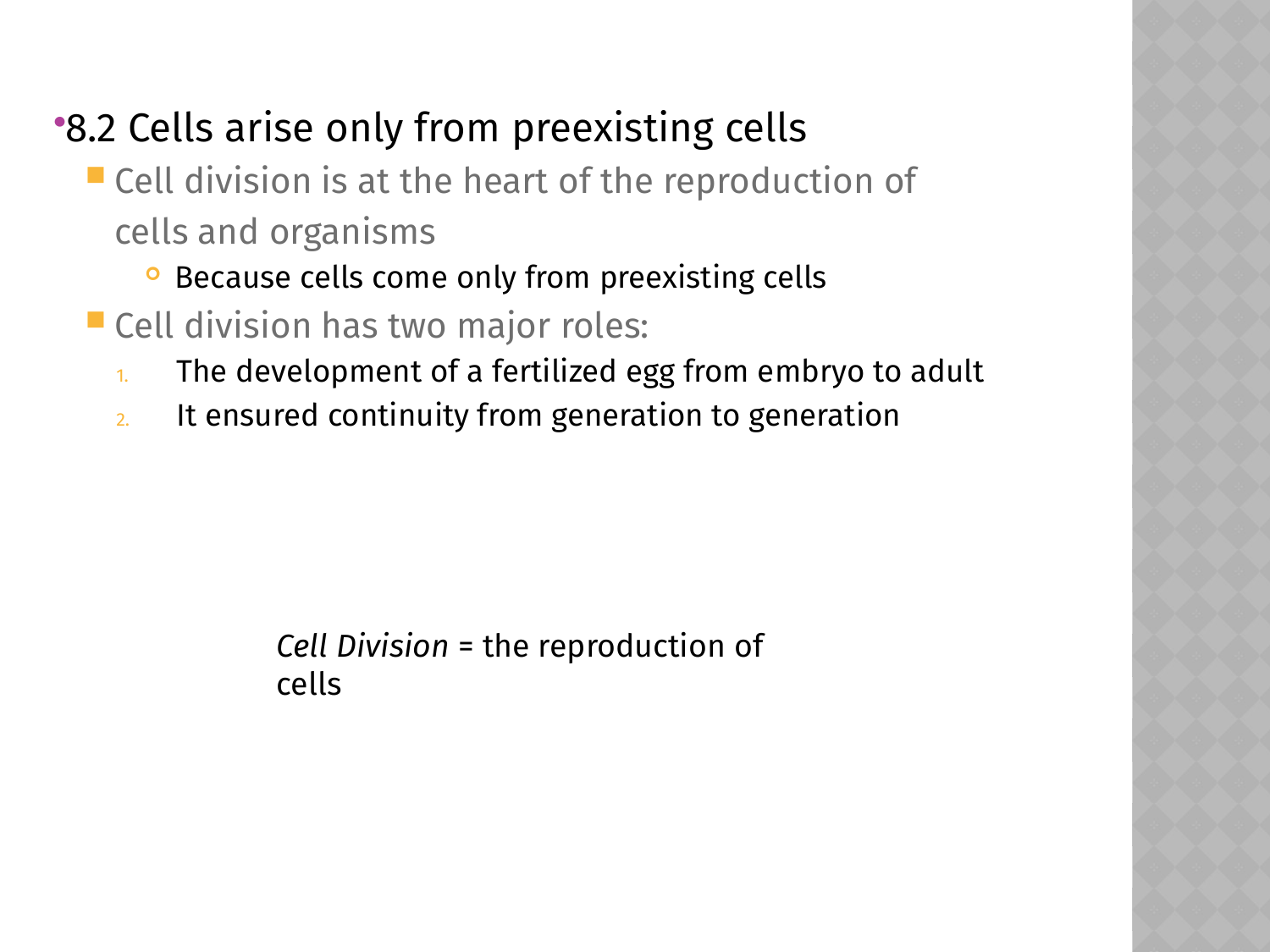

8.2 Cells arise only from preexisting cells
Cell division is at the heart of the reproduction of
	cells and organisms
Because cells come only from preexisting cells
Cell division has two major roles:
The development of a fertilized egg from embryo to adult
It ensured continuity from generation to generation

Cell Division = the reproduction of cells